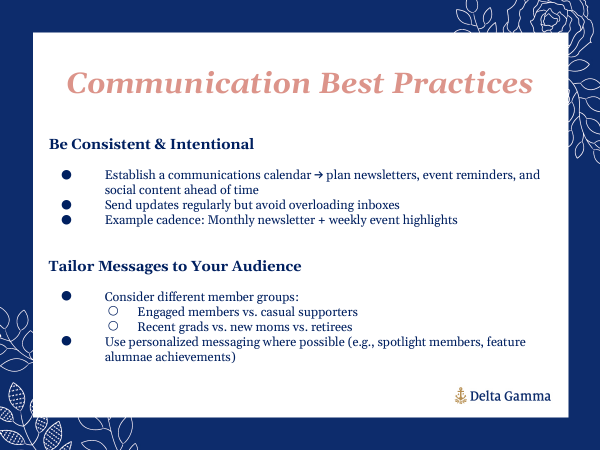

Communication Best Practices
Be Consistent & Intentional
Establish a communications calendar → plan newsletters, event reminders, and social content ahead of time
Send updates regularly but avoid overloading inboxes
Example cadence: Monthly newsletter + weekly event highlights
Tailor Messages to Your Audience
Consider different member groups:
Engaged members vs. casual supporters
Recent grads vs. new moms vs. retirees
Use personalized messaging where possible (e.g., spotlight members, feature alumnae achievements)